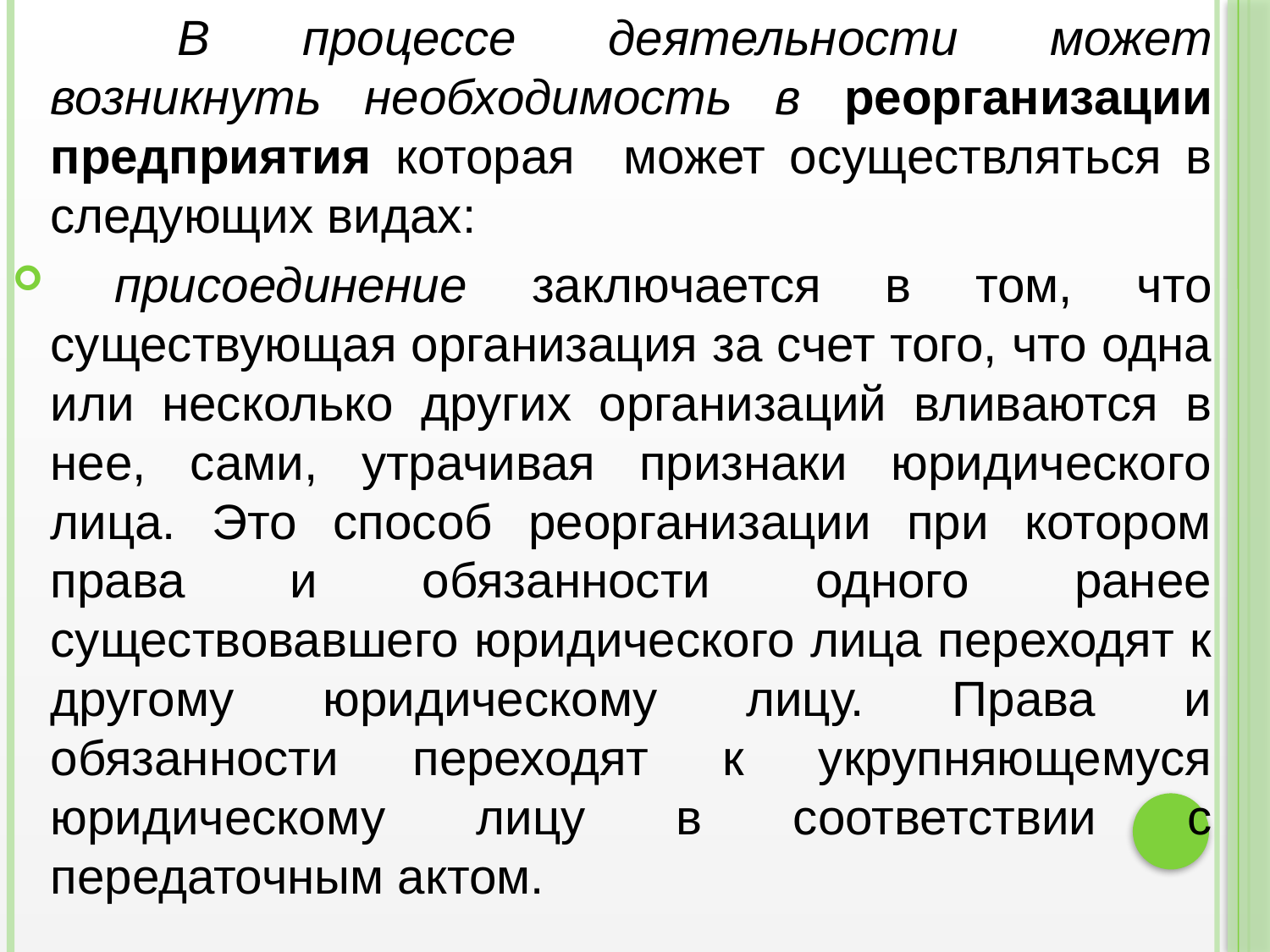

В процессе деятельности может возникнуть необходимость в реорганизации предприятия которая  может осуществляться в следующих видах:
 присоединение заключается в том, что существующая организация за счет того, что одна или несколько других организаций вливаются в нее, сами, утрачивая признаки юридического лица. Это способ реорганизации при котором права и обязанности одного ранее существовавшего юридического лица переходят к другому юридическому лицу. Права и обязанности переходят к укрупняющемуся юридическому лицу в соответствии с передаточным актом.